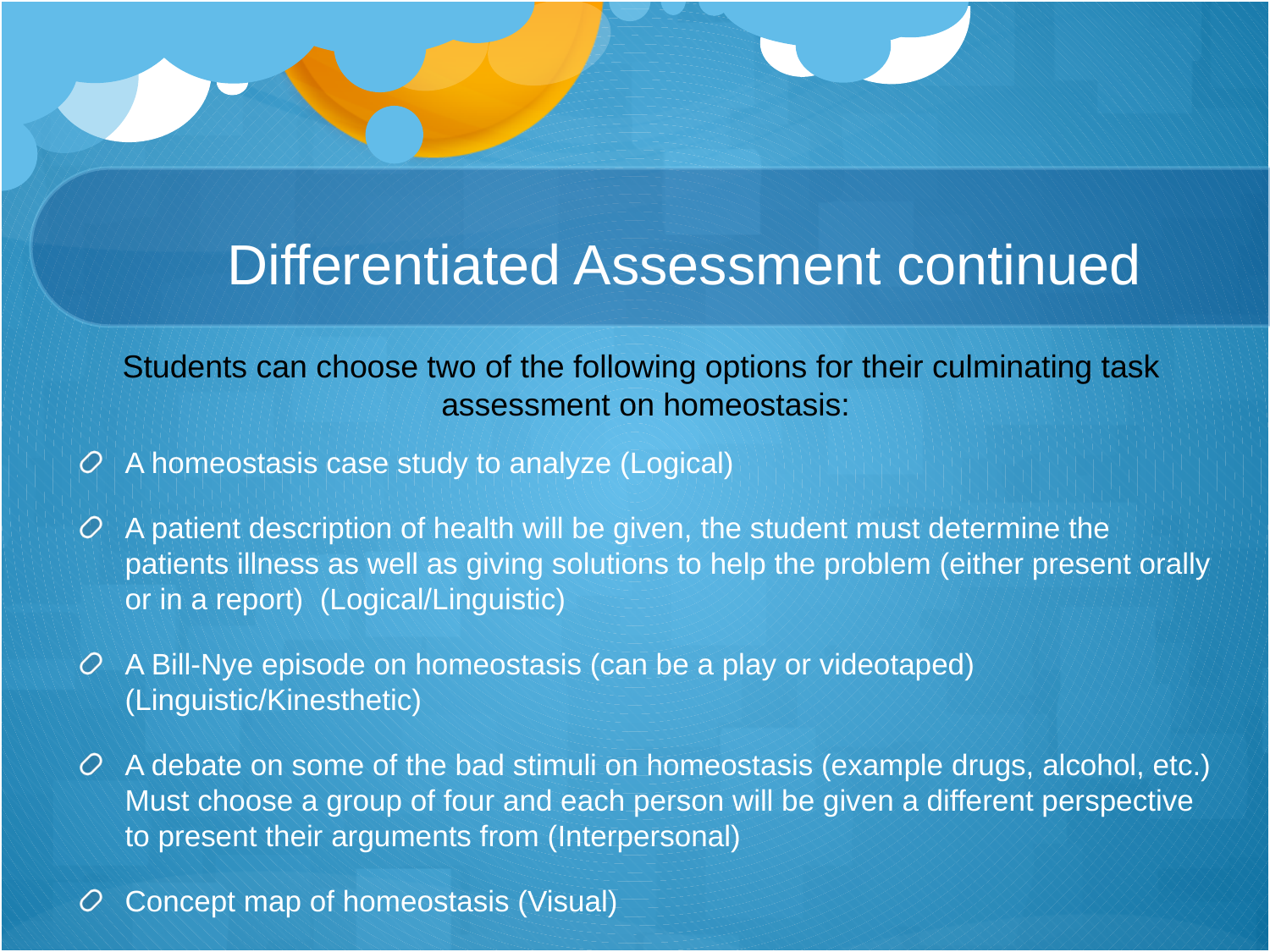

# Differentiated Assessment continued
Students can choose two of the following options for their culminating task  assessment on homeostasis:
A homeostasis case study to analyze (Logical)
A patient description of health will be given, the student must determine the patients illness as well as giving solutions to help the problem (either present orally or in a report)  (Logical/Linguistic)
A Bill-Nye episode on homeostasis (can be a play or videotaped) (Linguistic/Kinesthetic)
A debate on some of the bad stimuli on homeostasis (example drugs, alcohol, etc.) Must choose a group of four and each person will be given a different perspective to present their arguments from (Interpersonal)
Concept map of homeostasis (Visual)